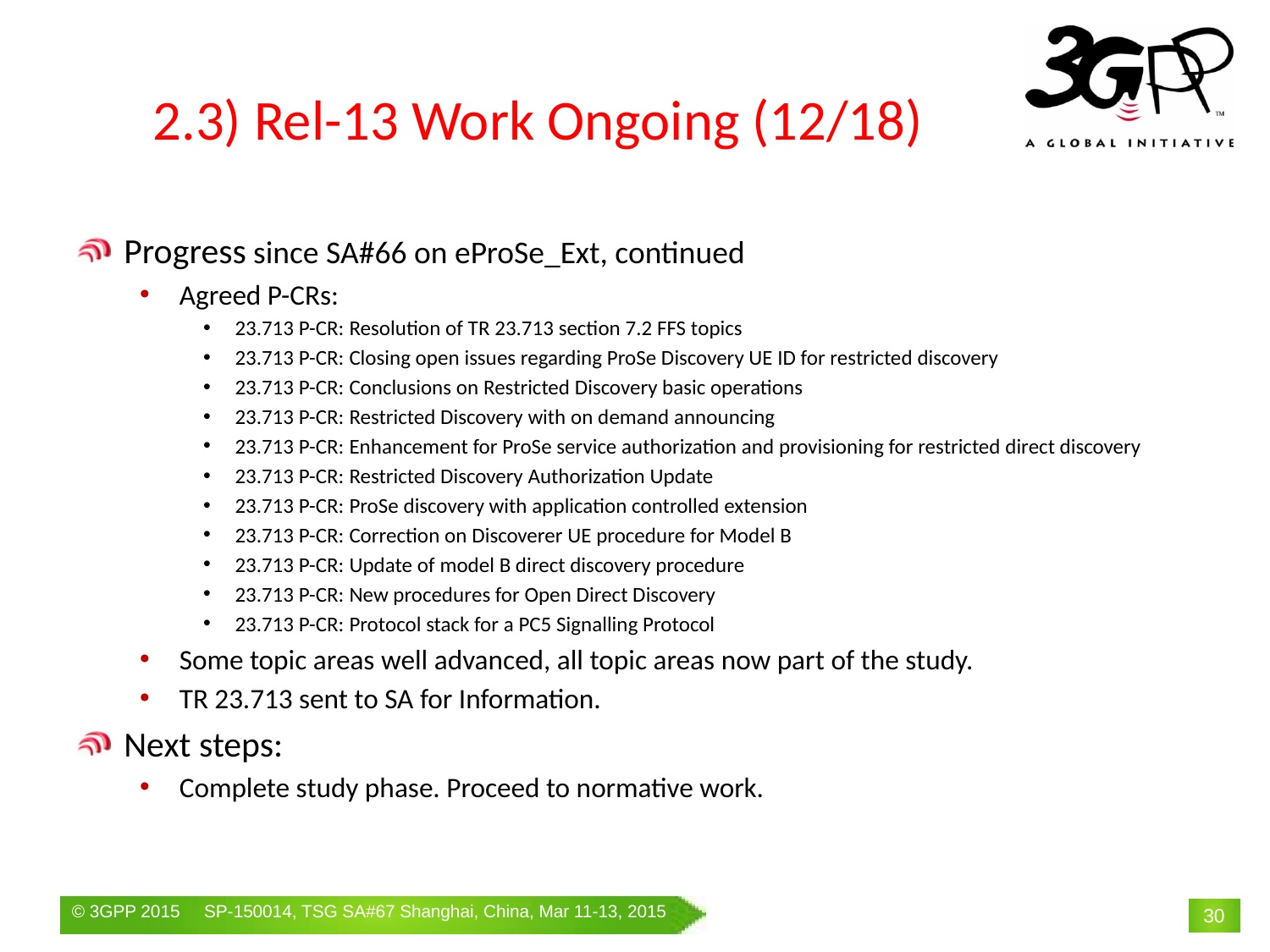

# 2.3) Rel-13 Work Ongoing (12/18)
Progress since SA#66 on eProSe_Ext, continued
Agreed P-CRs:
23.713 P-CR: Resolution of TR 23.713 section 7.2 FFS topics
23.713 P-CR: Closing open issues regarding ProSe Discovery UE ID for restricted discovery
23.713 P-CR: Conclusions on Restricted Discovery basic operations
23.713 P-CR: Restricted Discovery with on demand announcing
23.713 P-CR: Enhancement for ProSe service authorization and provisioning for restricted direct discovery
23.713 P-CR: Restricted Discovery Authorization Update
23.713 P-CR: ProSe discovery with application controlled extension
23.713 P-CR: Correction on Discoverer UE procedure for Model B
23.713 P-CR: Update of model B direct discovery procedure
23.713 P-CR: New procedures for Open Direct Discovery
23.713 P-CR: Protocol stack for a PC5 Signalling Protocol
Some topic areas well advanced, all topic areas now part of the study.
TR 23.713 sent to SA for Information.
Next steps:
Complete study phase. Proceed to normative work.